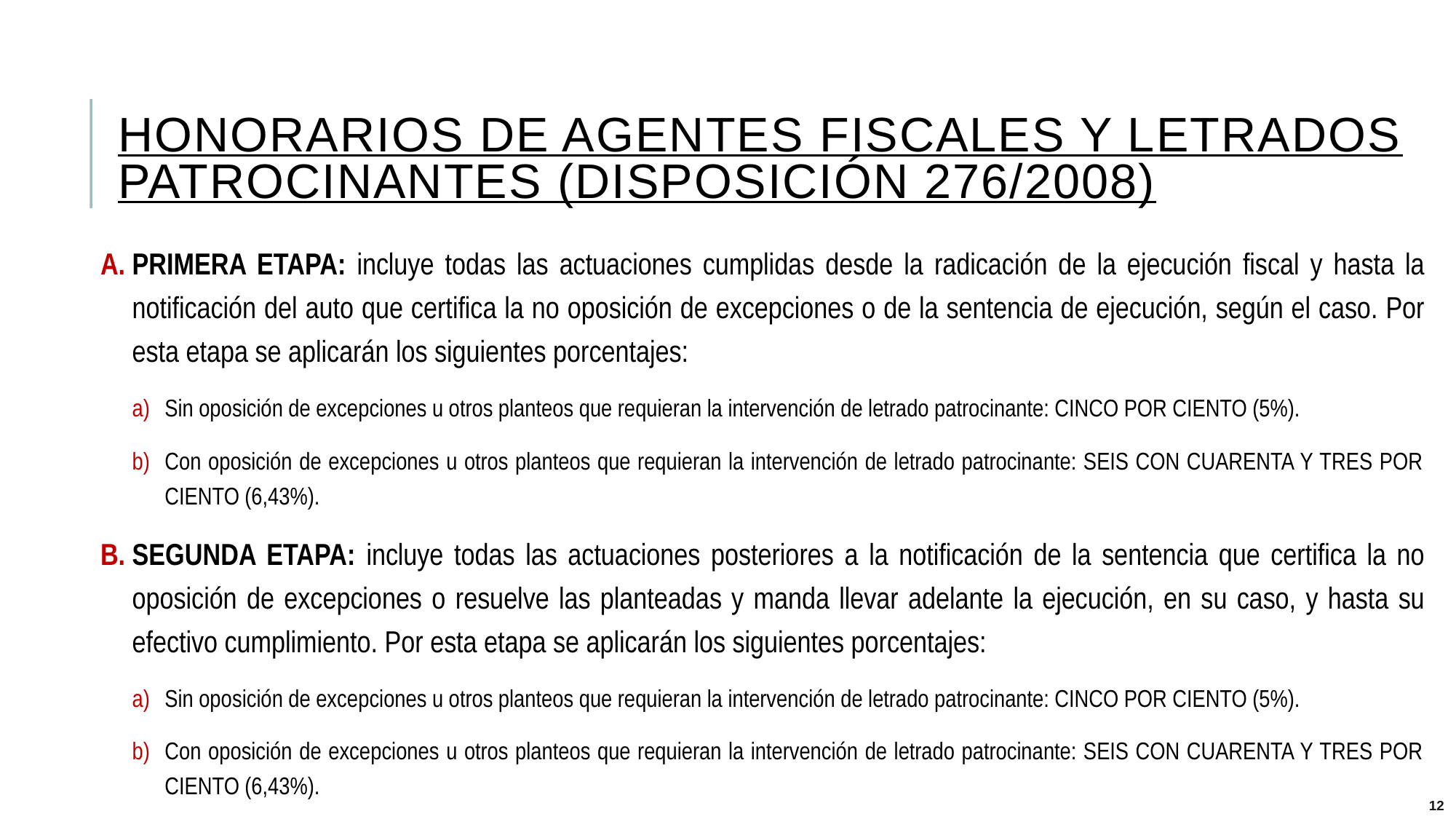

# HONORARIOS DE AGENTES FISCALES Y LETRADOS PATROCINANTES (Disposición 276/2008)
PRIMERA ETAPA: incluye todas las actuaciones cumplidas desde la radicación de la ejecución fiscal y hasta la notificación del auto que certifica la no oposición de excepciones o de la sentencia de ejecución, según el caso. Por esta etapa se aplicarán los siguientes porcentajes:
Sin oposición de excepciones u otros planteos que requieran la intervención de letrado patrocinante: CINCO POR CIENTO (5%).
Con oposición de excepciones u otros planteos que requieran la intervención de letrado patrocinante: SEIS CON CUARENTA Y TRES POR CIENTO (6,43%).
SEGUNDA ETAPA: incluye todas las actuaciones posteriores a la notificación de la sentencia que certifica la no oposición de excepciones o resuelve las planteadas y manda llevar adelante la ejecución, en su caso, y hasta su efectivo cumplimiento. Por esta etapa se aplicarán los siguientes porcentajes:
Sin oposición de excepciones u otros planteos que requieran la intervención de letrado patrocinante: CINCO POR CIENTO (5%).
Con oposición de excepciones u otros planteos que requieran la intervención de letrado patrocinante: SEIS CON CUARENTA Y TRES POR CIENTO (6,43%).
12